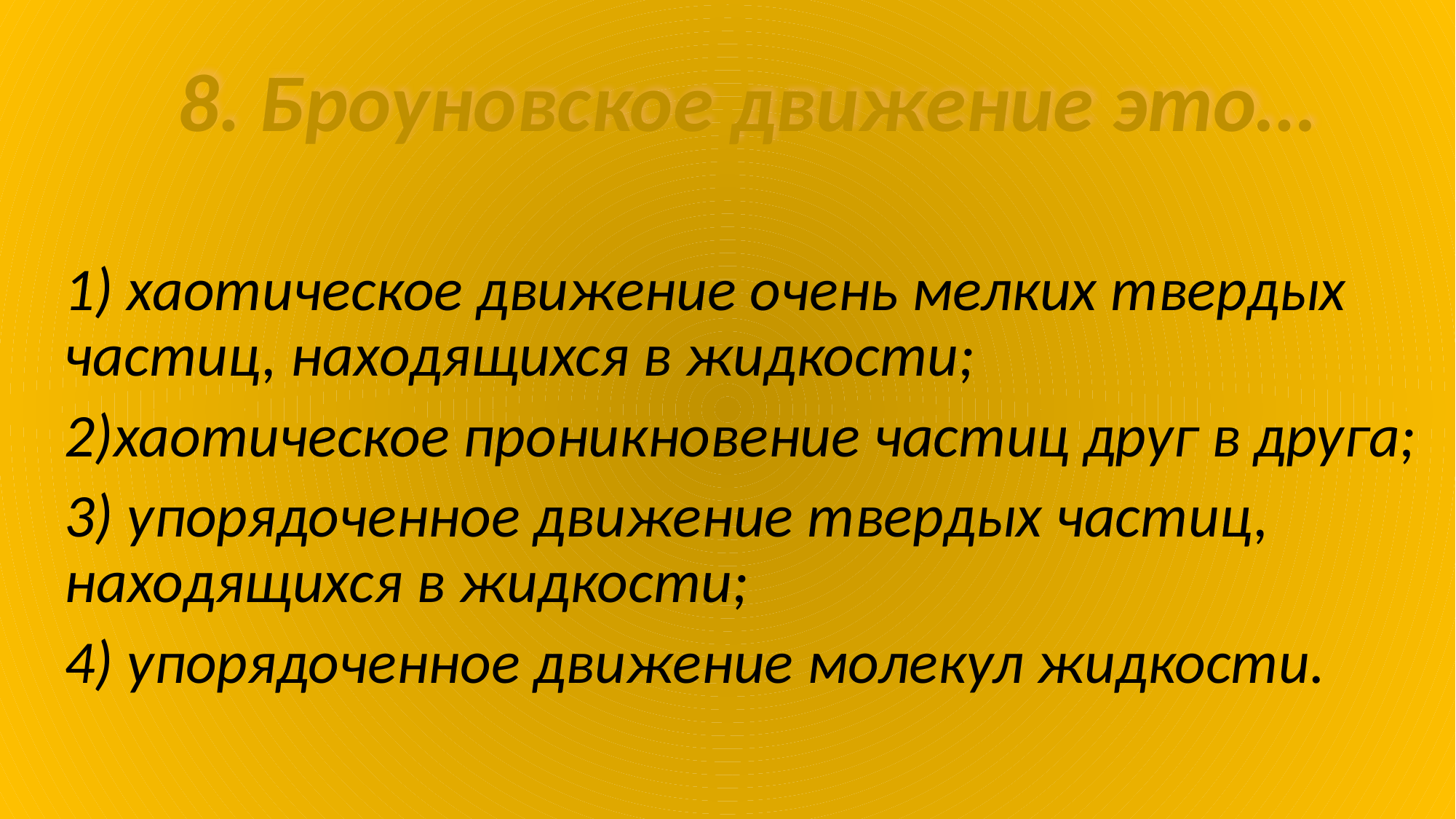

8. Броуновское движение это…
1) хаотическое движение очень мелких твердых частиц, находящихся в жидкости;
2)хаотическое проникновение частиц друг в друга;
3) упорядоченное движение твердых частиц, находящихся в жидкости;
4) упорядоченное движение молекул жидкости.